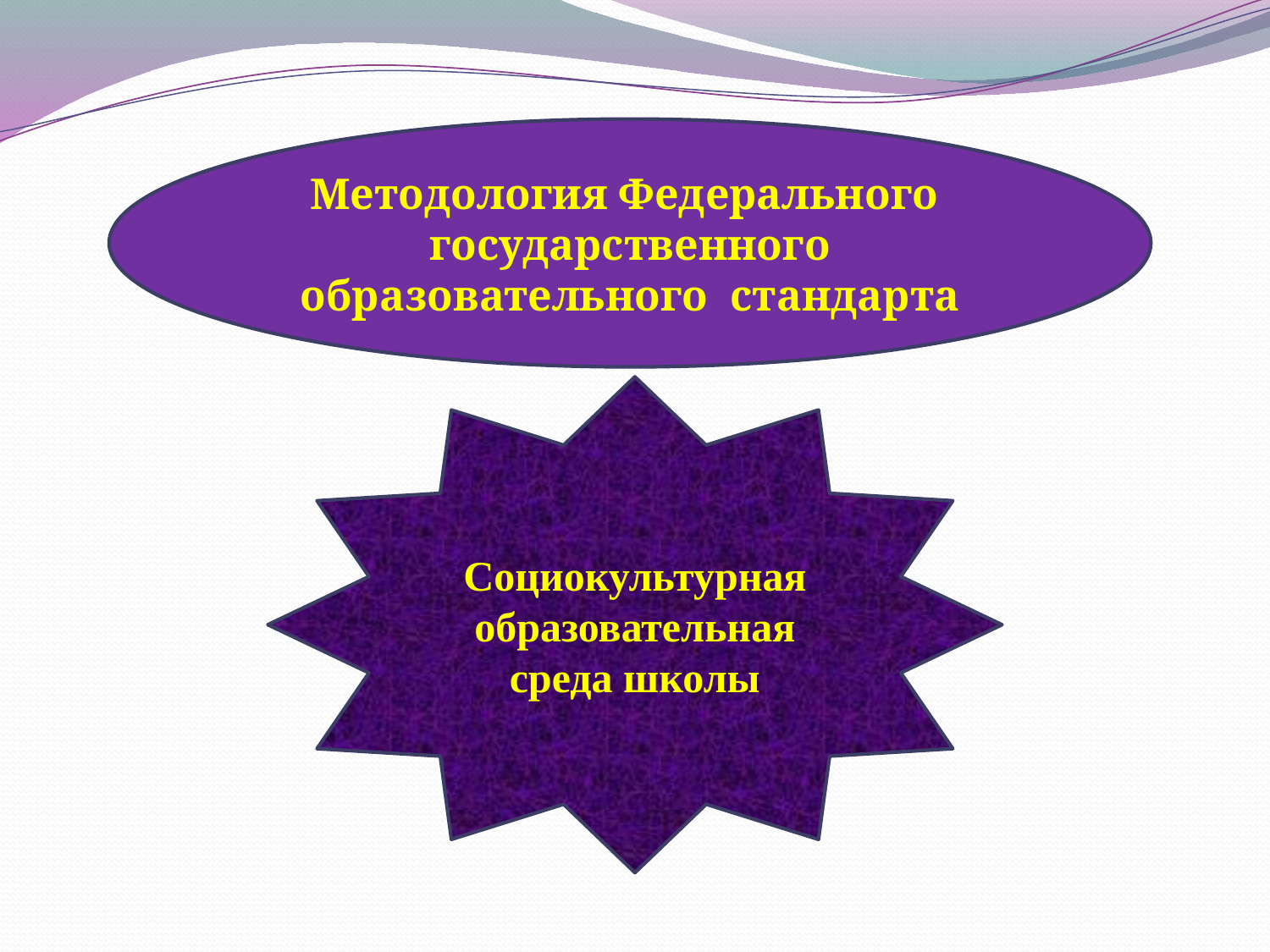

Методология Федерального  государственного образовательного  стандарта
Социокультурная образовательная среда школы